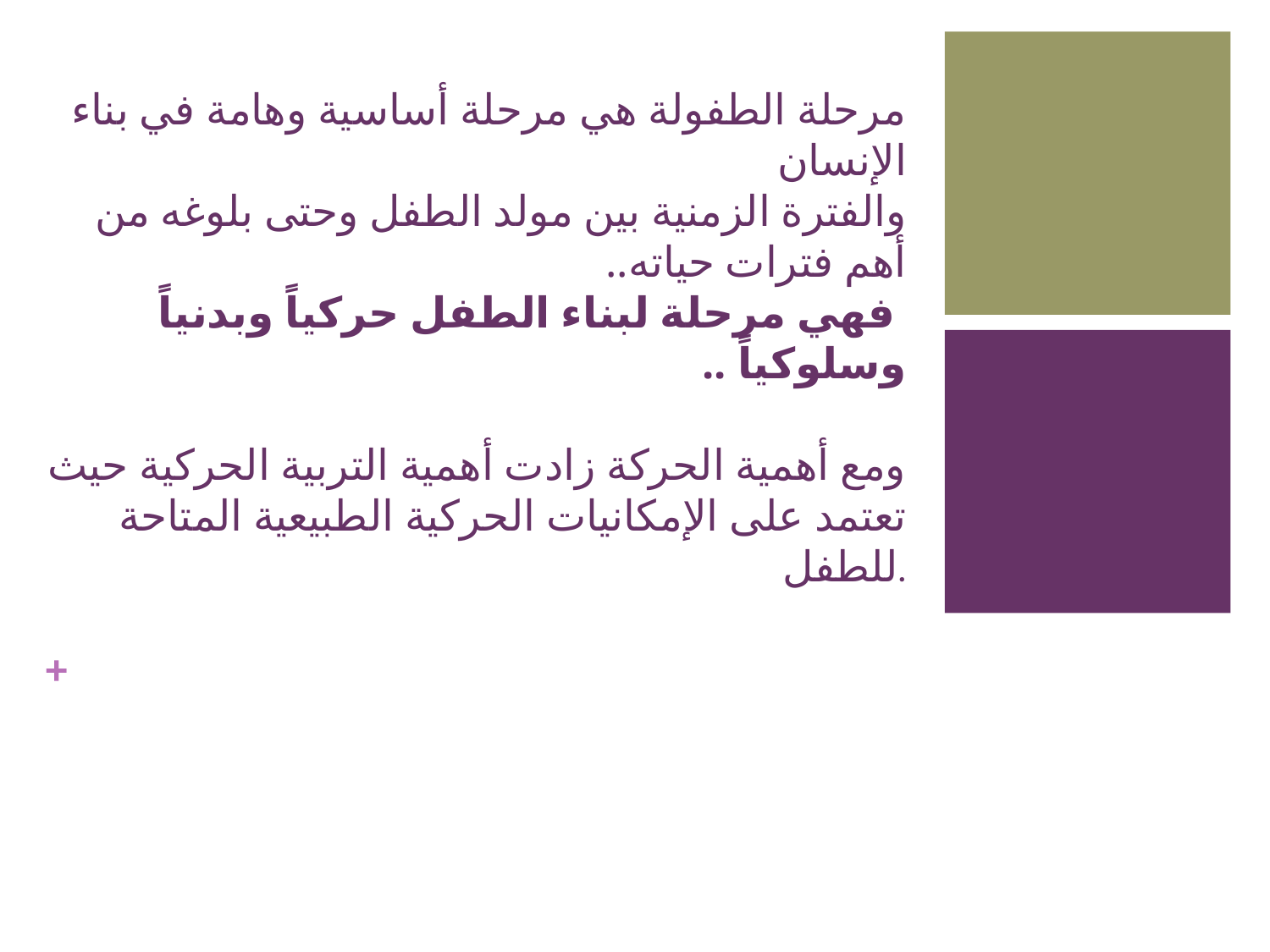

# مرحلة الطفولة هي مرحلة أساسية وهامة في بناء الإنسان والفترة الزمنية بين مولد الطفل وحتى بلوغه من أهم فترات حياته.. فهي مرحلة لبناء الطفل حركياً وبدنياً وسلوكياً .. ومع أهمية الحركة زادت أهمية التربية الحركية حيث تعتمد على الإمكانيات الحركية الطبيعية المتاحة للطفل.